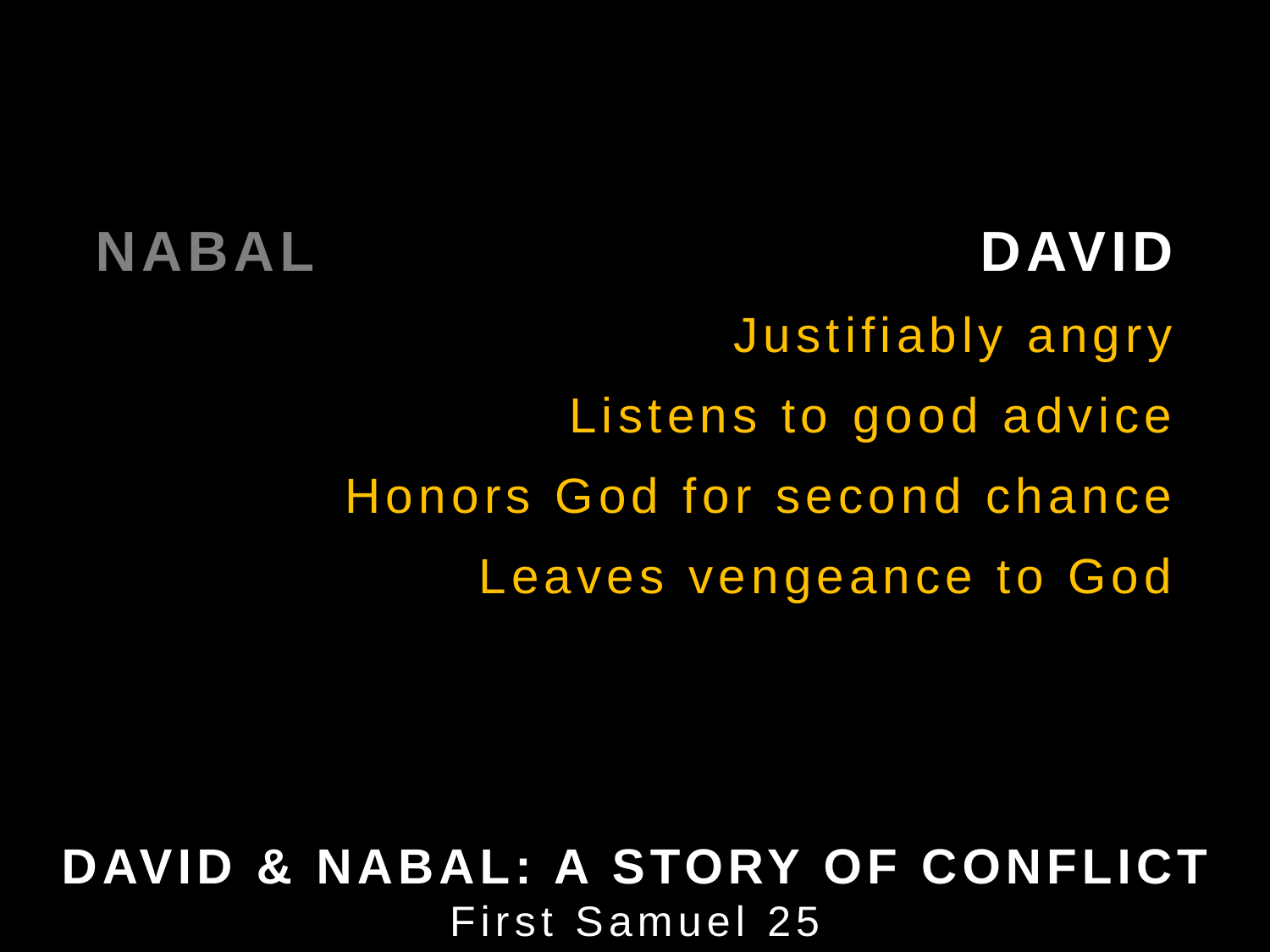

Nabal
David
Justifiably angry
Listens to good advice
Honors God for second chance
Leaves vengeance to God
David & Nabal: A Story of Conflict
First Samuel 25